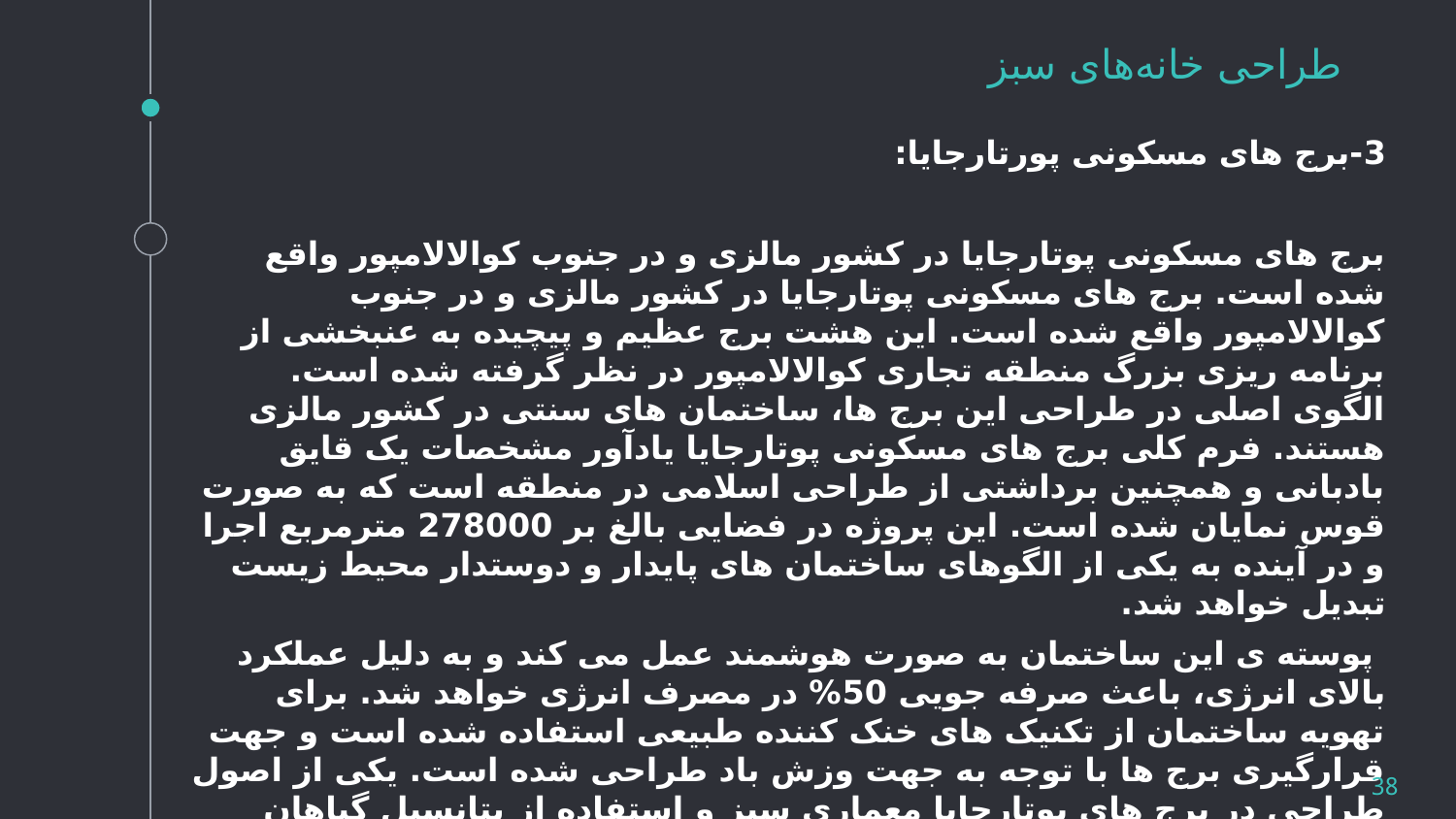

# طراحی خانه‌های سبز
3-برج های مسکونی پورتارجایا:

برج های مسکونی پوتارجایا در کشور مالزی و در جنوب کوالالامپور واقع شده است. برج های مسکونی پوتارجایا در کشور مالزی و در جنوب کوالالامپور واقع شده است. این هشت برج عظیم و پیچیده به عنبخشی از برنامه ریزی بزرگ منطقه تجاری کوالالامپور در نظر گرفته شده است. الگوی اصلی در طراحی این برج ها، ساختمان های سنتی در کشور مالزی هستند. فرم کلی برج های مسکونی پوتارجایا یادآور مشخصات یک قایق بادبانی و همچنین برداشتی از طراحی اسلامی در منطقه است که به صورت قوس نمایان شده است. این پروژه در فضایی بالغ بر 278000 مترمربع اجرا و در آینده به یکی از الگوهای ساختمان های پایدار و دوستدار محیط زیست تبدیل خواهد شد.
 پوسته ی این ساختمان به صورت هوشمند عمل می کند و به دلیل عملکرد بالای انرژی، باعث صرفه جویی 50% در مصرف انرژی خواهد شد. برای تهویه ساختمان از تکنیک های خنک کننده طبیعی استفاده شده است و جهت قرارگیری برج ها با توجه به جهت وزش باد طراحی شده است. یکی از اصول طراحی در برج های پوتارجایا معماری سبز و استفاده از پتانسیل گیاهان برای بهره برداری در ساختمان است. در برج های مسکونی پوتارجایا از انرژی خورشید، باد و آب به روش های گوناگون استفاده می شود.

38